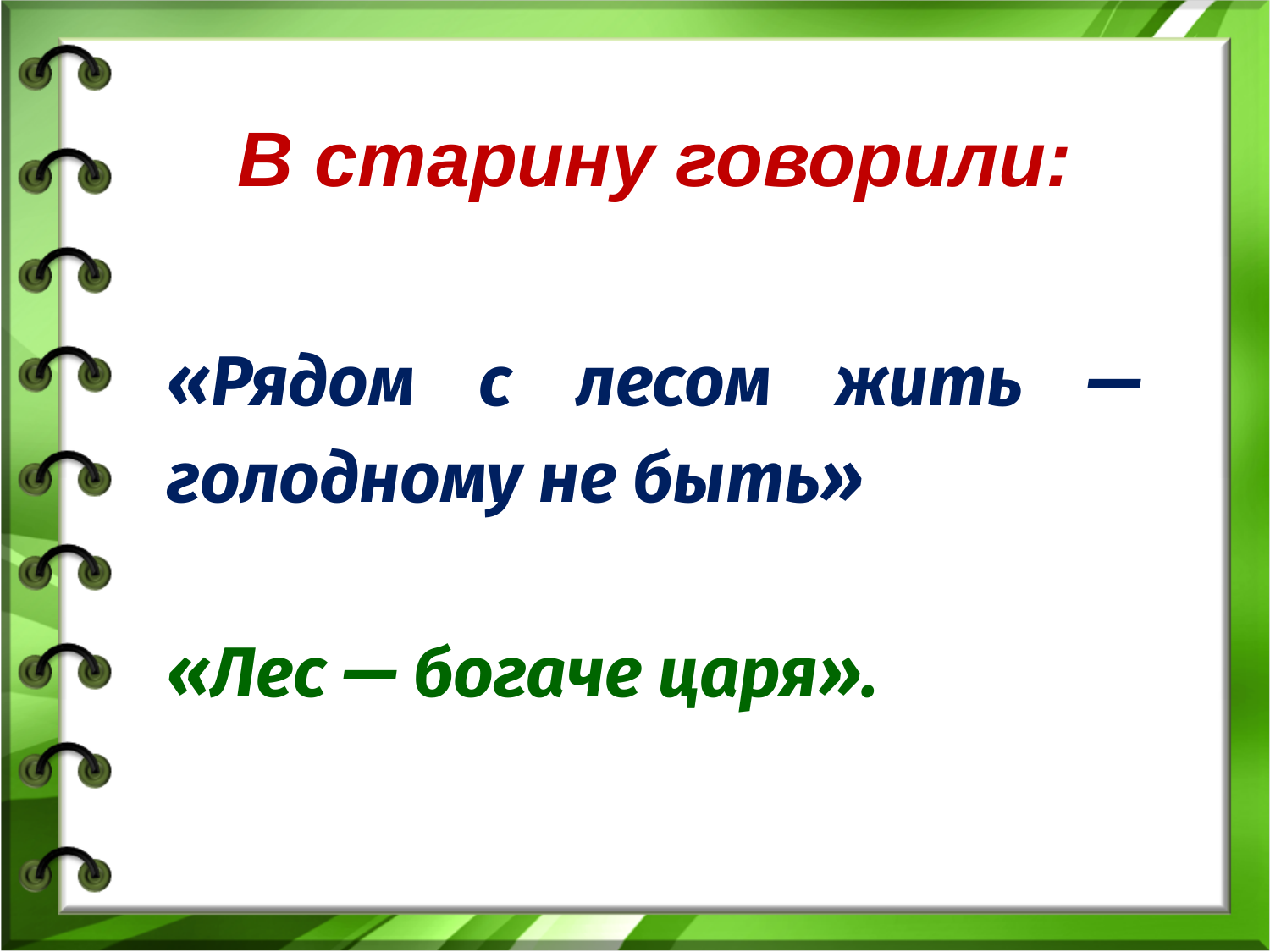

В старину говорили:
«Рядом с лесом жить — голодному не быть»

«Лес — богаче царя».